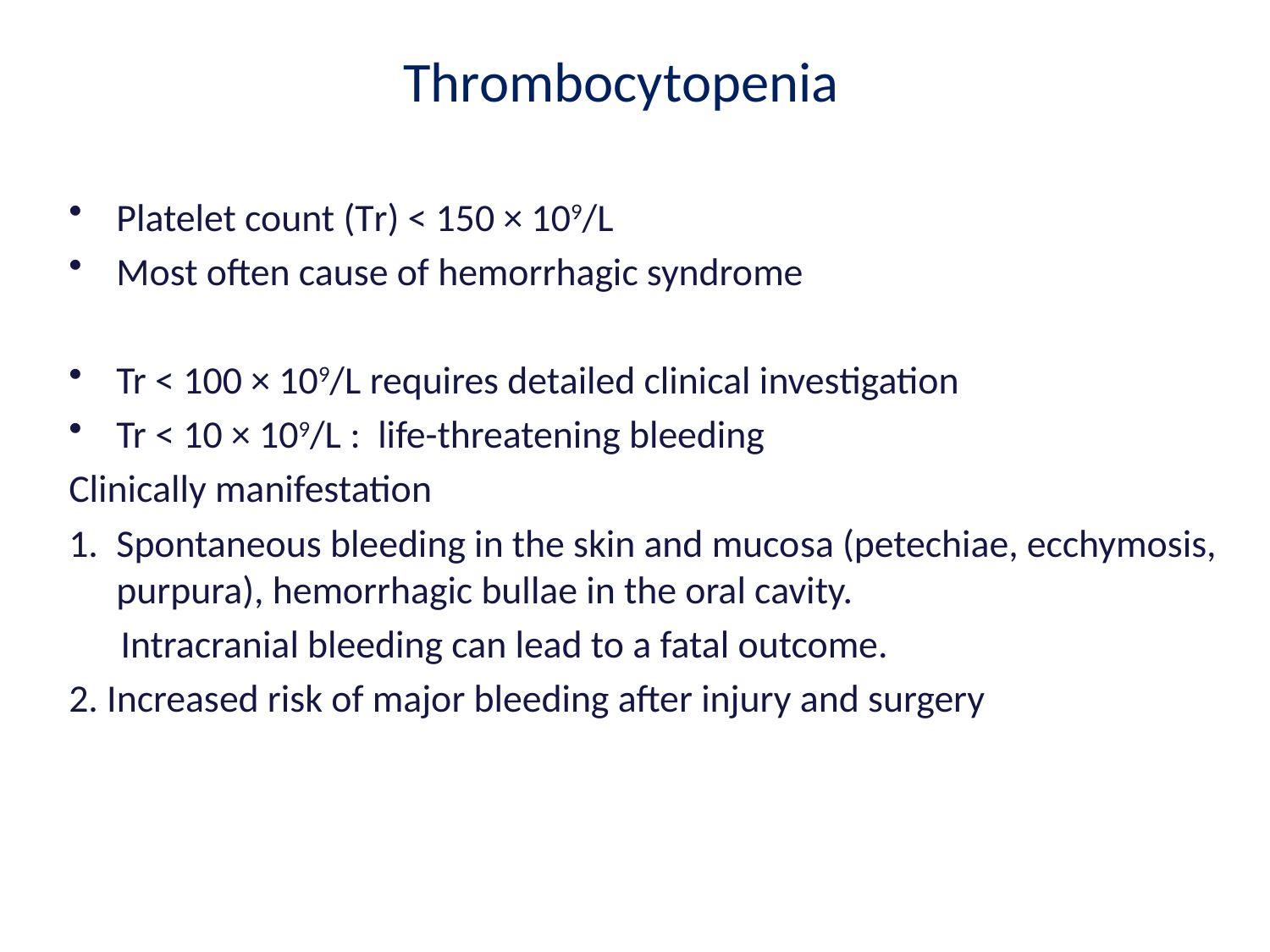

# Thrombocytopenia
Platelet count (Тr) < 150 × 109/L
Most often cause of hemorrhagic syndrome

Tr < 100 × 109/L requires detailed clinical investigation
Tr < 10 × 109/L :  life-threatening bleeding
Clinically manifestation
Spontaneous bleeding in the skin and mucosa (petechiae, ecchymosis, purpura), hemorrhagic bullae in the oral cavity.
      Intracranial bleeding can lead to a fatal outcome.
2. Increased risk of major bleeding after injury and surgery